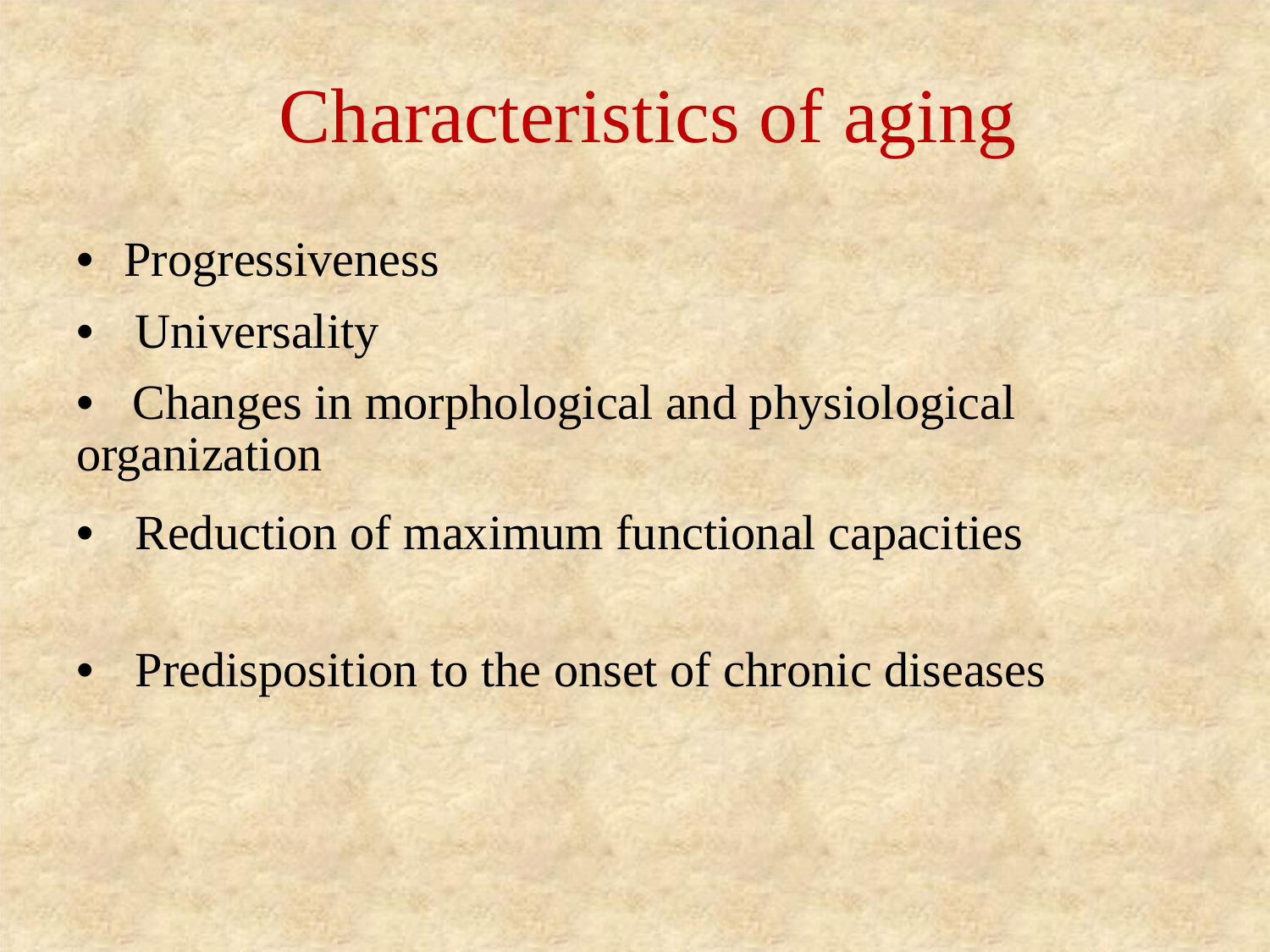

Characteristics of aging
• Progressiveness
•  Universality
•   Changes in morphological and physiological organization
•  Reduction of maximum functional capacities

•  Predisposition to the onset of chronic diseases